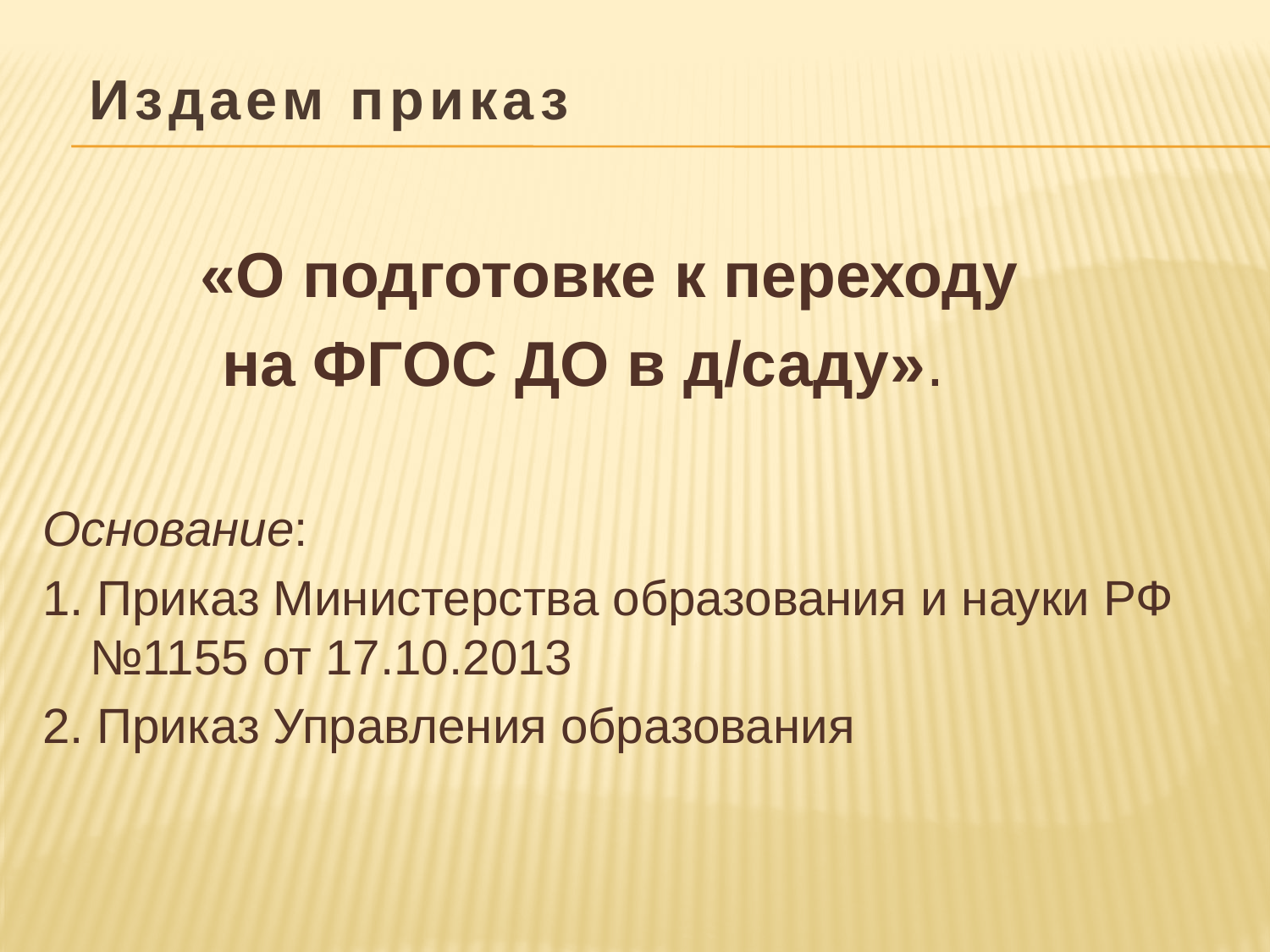

Издаем приказ

«О подготовке к переходу
на ФГОС ДО в д/саду».

Основание:
1. Приказ Министерства образования и науки РФ  №1155 от 17.10.2013
2. Приказ Управления образования